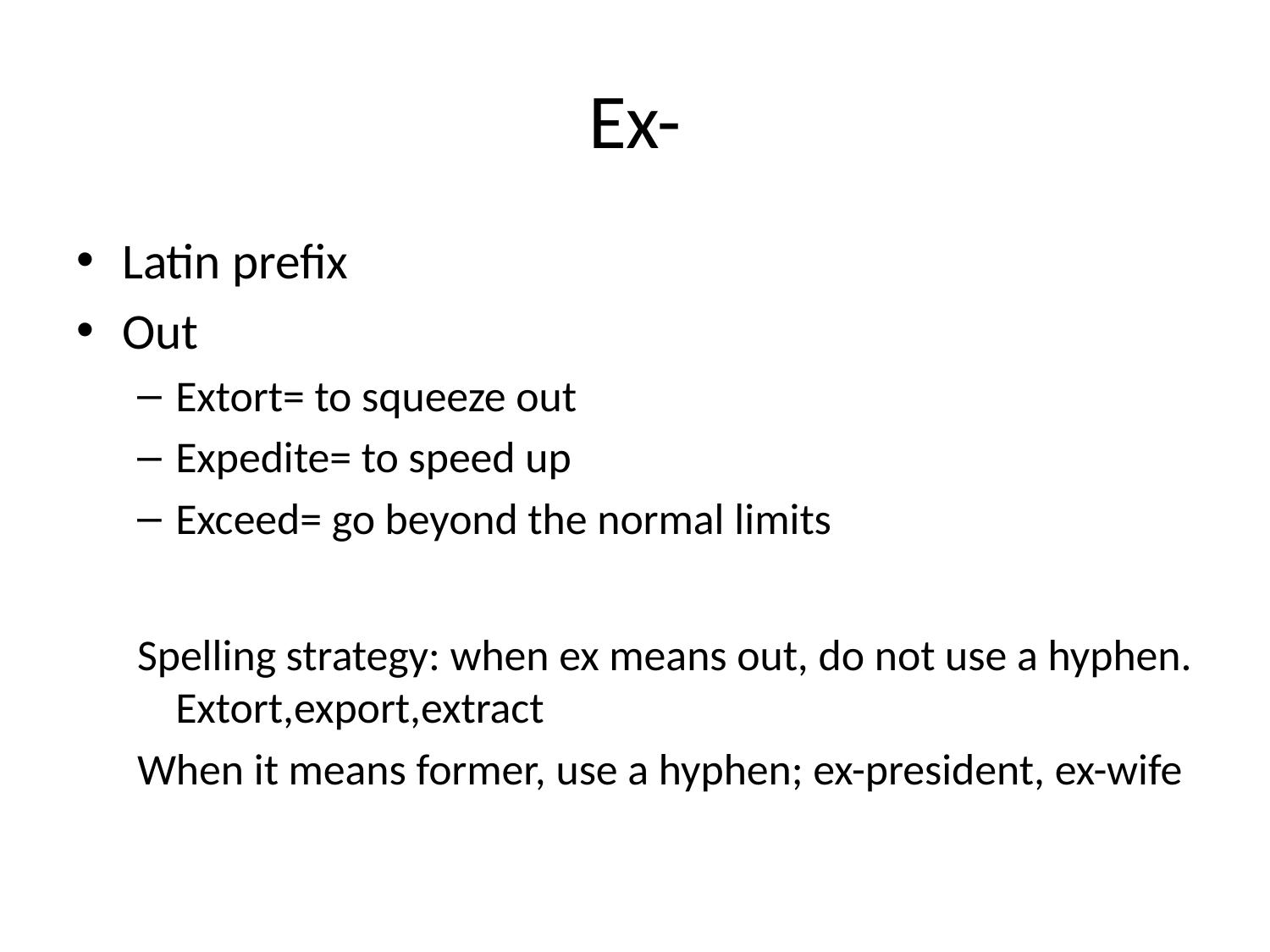

# Ex-
Latin prefix
Out
Extort= to squeeze out
Expedite= to speed up
Exceed= go beyond the normal limits

Spelling strategy: when ex means out, do not use a hyphen. Extort,export,extract
When it means former, use a hyphen; ex-president, ex-wife